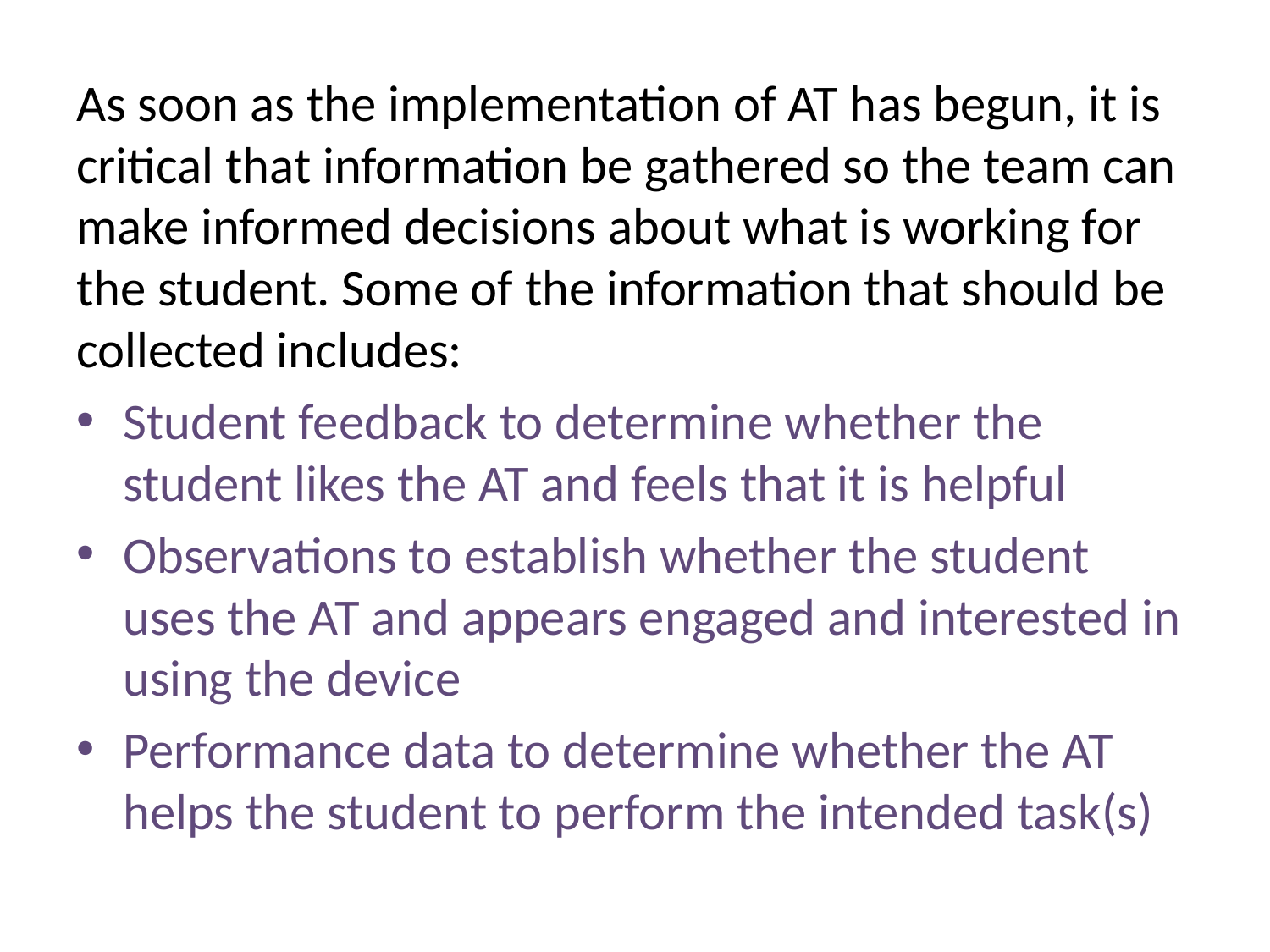

As soon as the implementation of AT has begun, it is critical that information be gathered so the team can make informed decisions about what is working for the student. Some of the information that should be collected includes:
Student feedback to determine whether the student likes the AT and feels that it is helpful
Observations to establish whether the student uses the AT and appears engaged and interested in using the device
Performance data to determine whether the AT helps the student to perform the intended task(s)